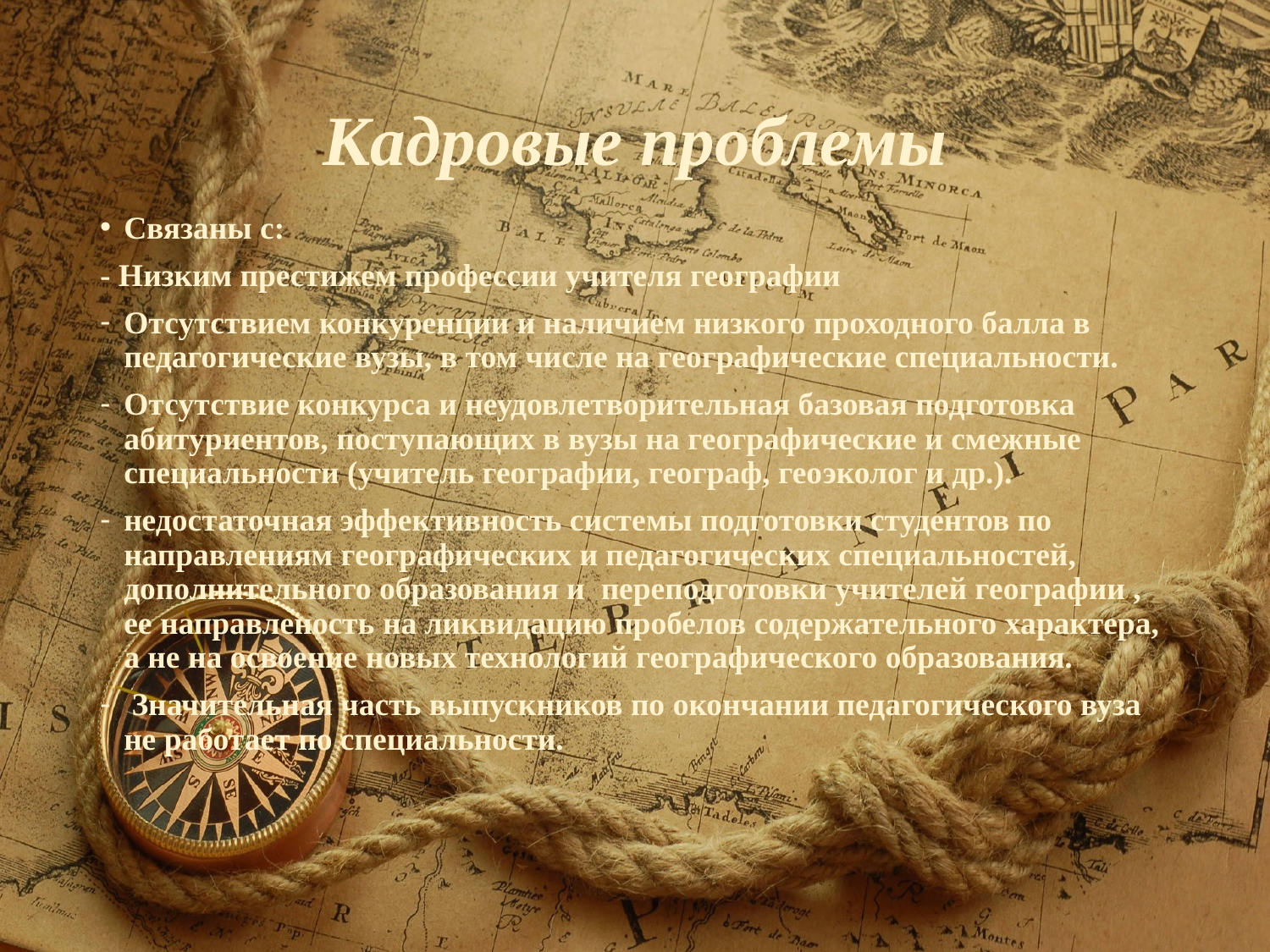

# Кадровые проблемы
Связаны с:
- Низким престижем профессии учителя географии
Отсутствием конкуренции и наличием низкого проходного балла в педагогические вузы, в том числе на географические специальности.
Отсутствие конкурса и неудовлетворительная базовая подготовка абитуриентов, поступающих в вузы на географические и смежные специальности (учитель географии, географ, геоэколог и др.).
недостаточная эффективность системы подготовки студентов по направлениям географических и педагогических специальностей, дополнительного образования и  переподготовки учителей географии , ее направленость на ликвидацию пробелов содержательного характера, а не на освоение новых технологий географического образования.
 Значительная часть выпускников по окончании педагогического вуза не работает по специальности.